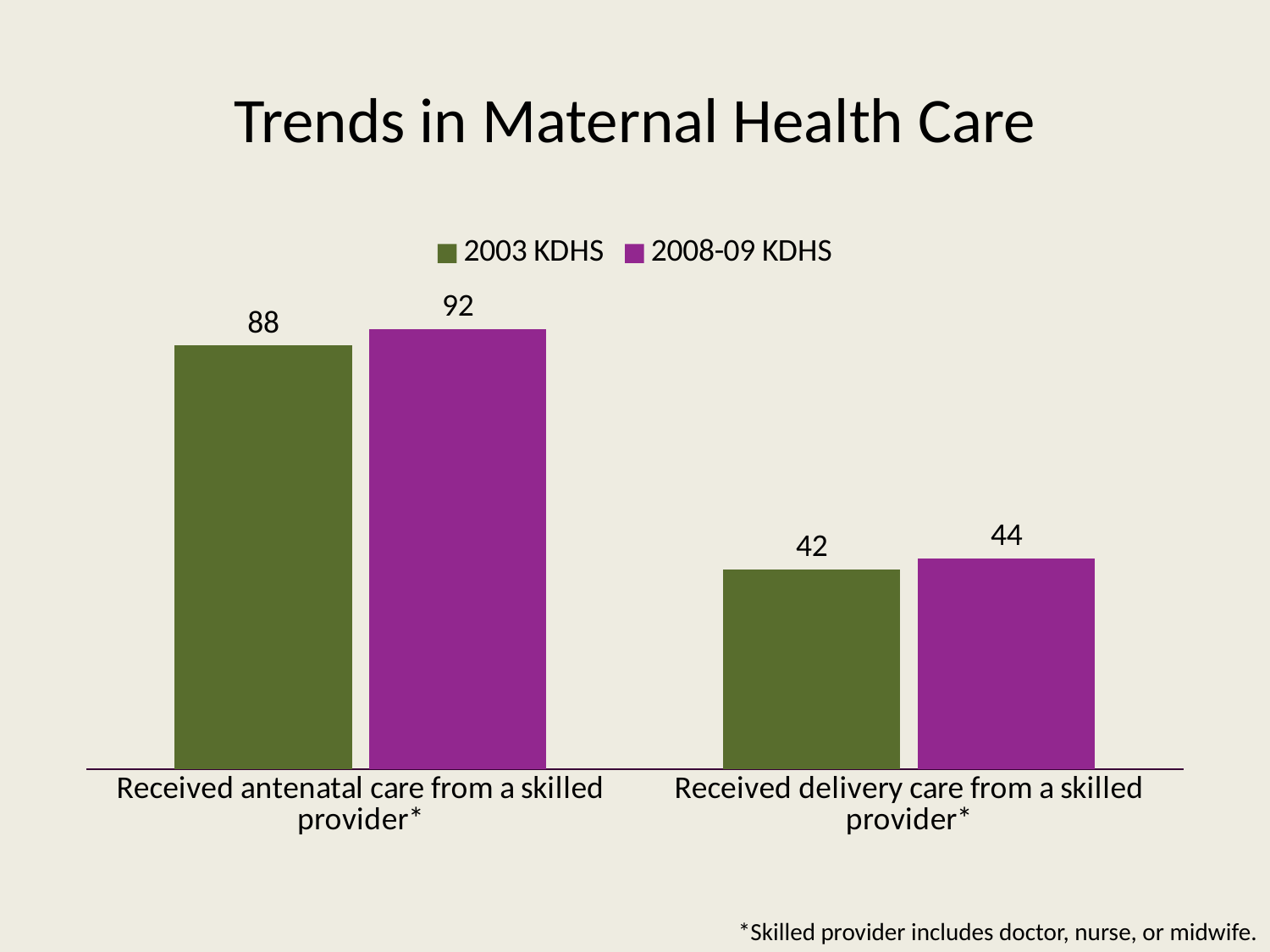

# Trends in Maternal Health Care

### Chart

| Category | 2003 KDHS | 2008-09 KDHS |
|---|---|---|
| Received antenatal care from a skilled provider* | 88.1 | 91.5 |
| Received delivery care from a skilled provider* | 41.6 | 43.8 |
*Skilled provider includes doctor, nurse, or midwife.